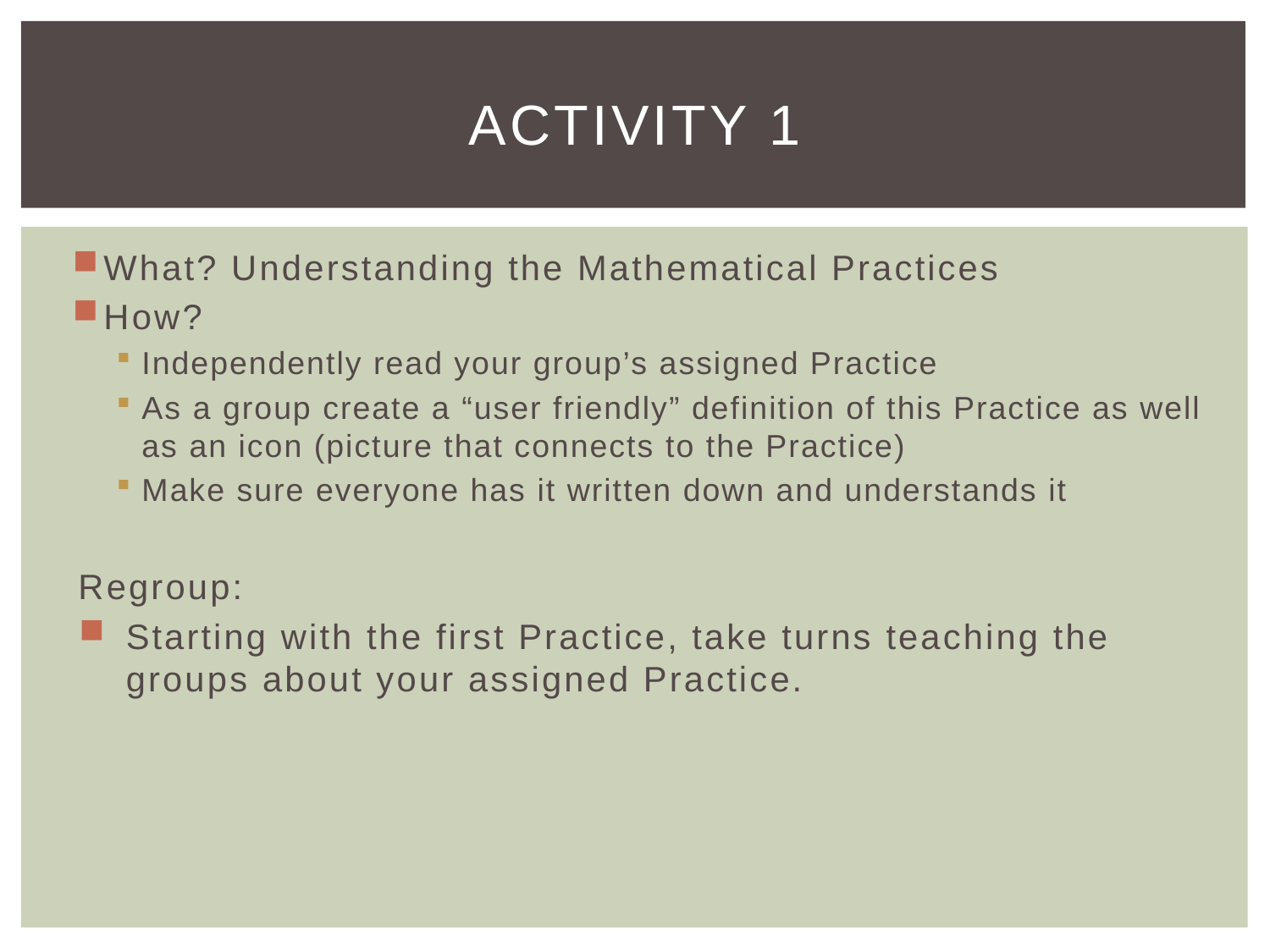

# Activity 1
What? Understanding the Mathematical Practices
How?
Independently read your group’s assigned Practice
As a group create a “user friendly” definition of this Practice as well as an icon (picture that connects to the Practice)
Make sure everyone has it written down and understands it

Regroup:
Starting with the first Practice, take turns teaching the groups about your assigned Practice.